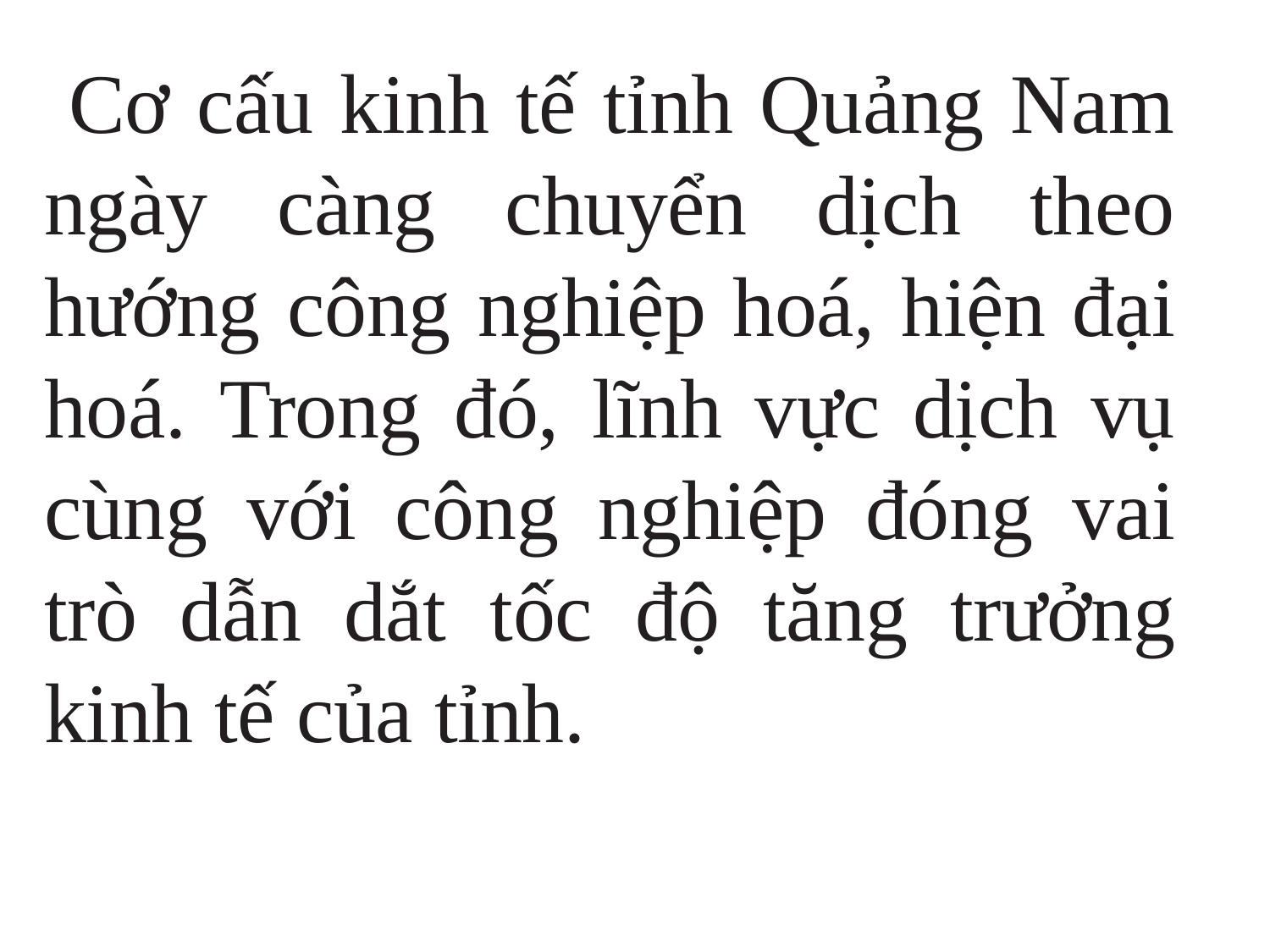

Cơ cấu kinh tế tỉnh Quảng Nam ngày càng chuyển dịch theo hướng công nghiệp hoá, hiện đại hoá. Trong đó, lĩnh vực dịch vụ cùng với công nghiệp đóng vai trò dẫn dắt tốc độ tăng trưởng kinh tế của tỉnh.